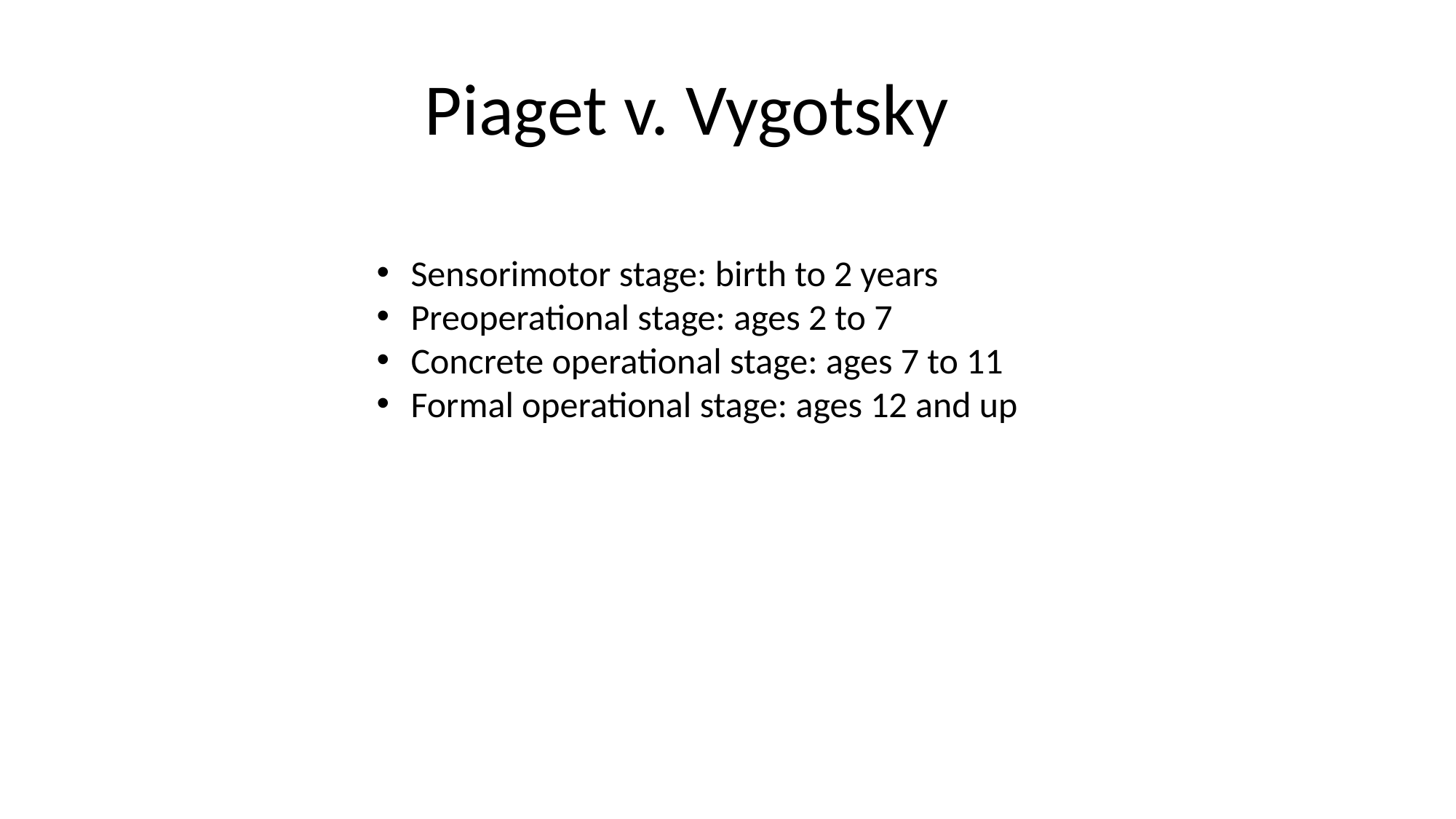

Piaget v. Vygotsky
Sensorimotor stage: birth to 2 years
Preoperational stage: ages 2 to 7
Concrete operational stage: ages 7 to 11
Formal operational stage: ages 12 and up